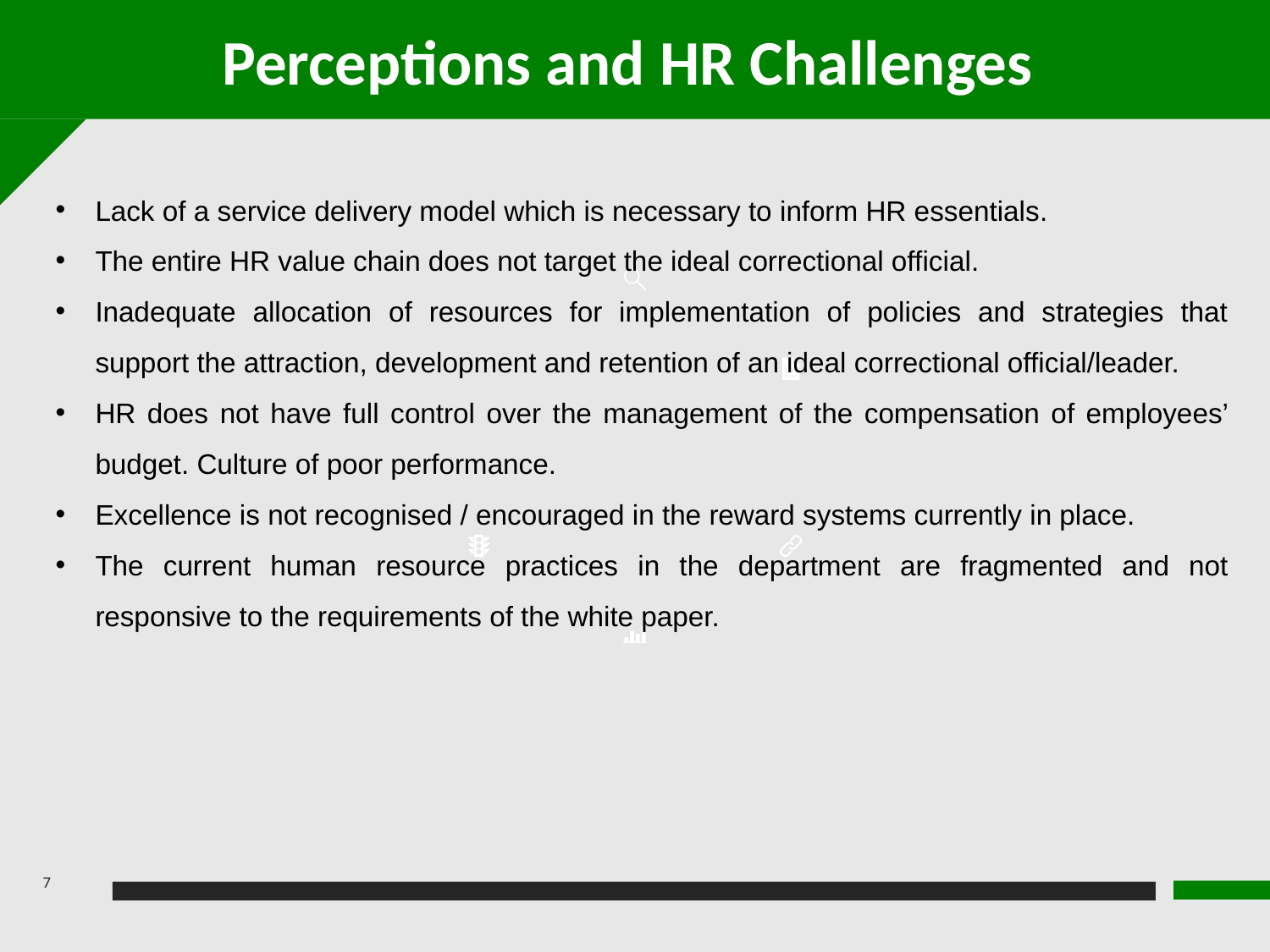

Perceptions and HR Challenges

Lack of a service delivery model which is necessary to inform HR essentials.
The entire HR value chain does not target the ideal correctional official.
Inadequate allocation of resources for implementation of policies and strategies that support the attraction, development and retention of an ideal correctional official/leader.
HR does not have full control over the management of the compensation of employees’ budget. Culture of poor performance.
Excellence is not recognised / encouraged in the reward systems currently in place.
The current human resource practices in the department are fragmented and not responsive to the requirements of the white paper.

7